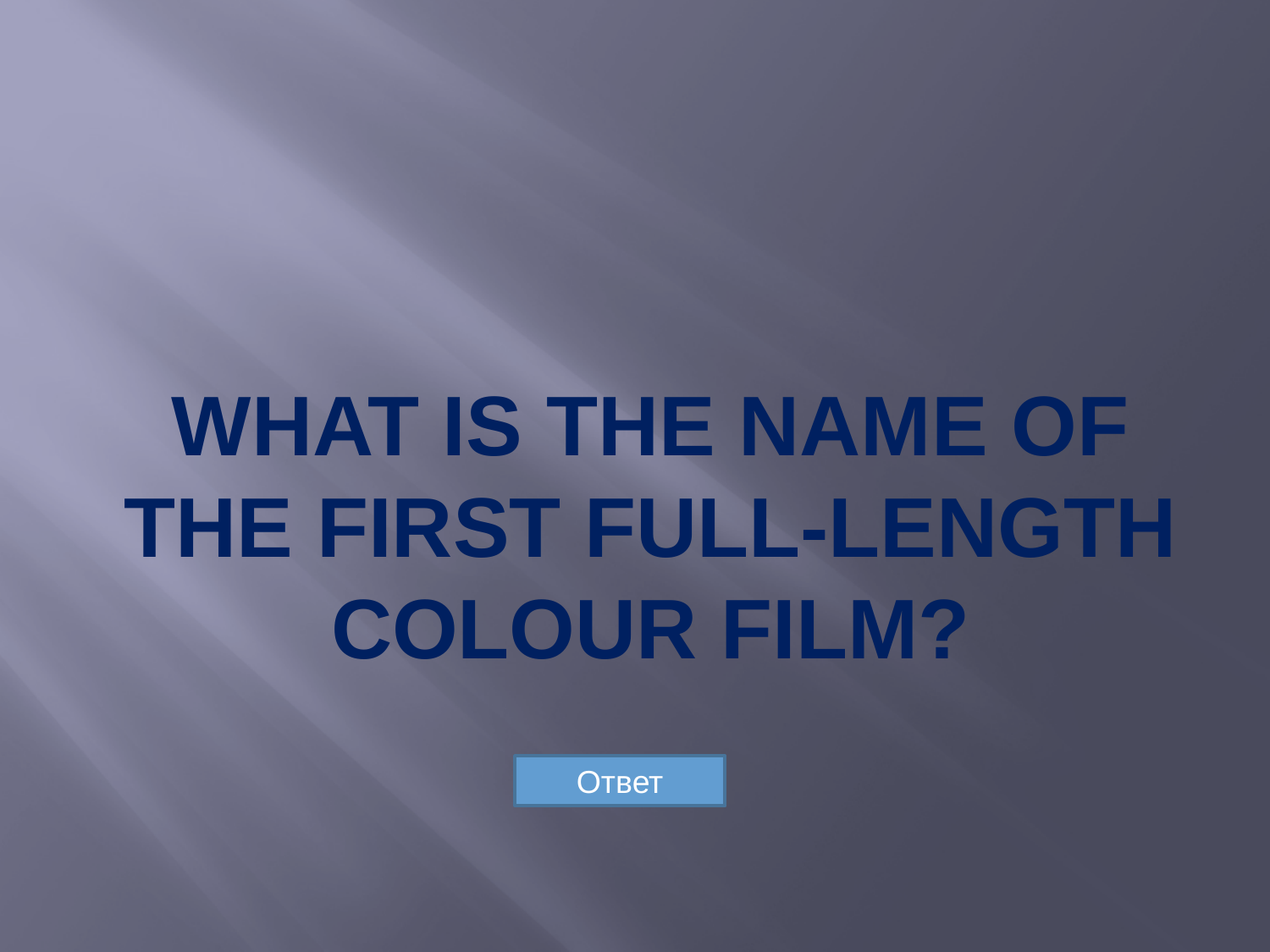

# What is the name of the first full-length colour film?